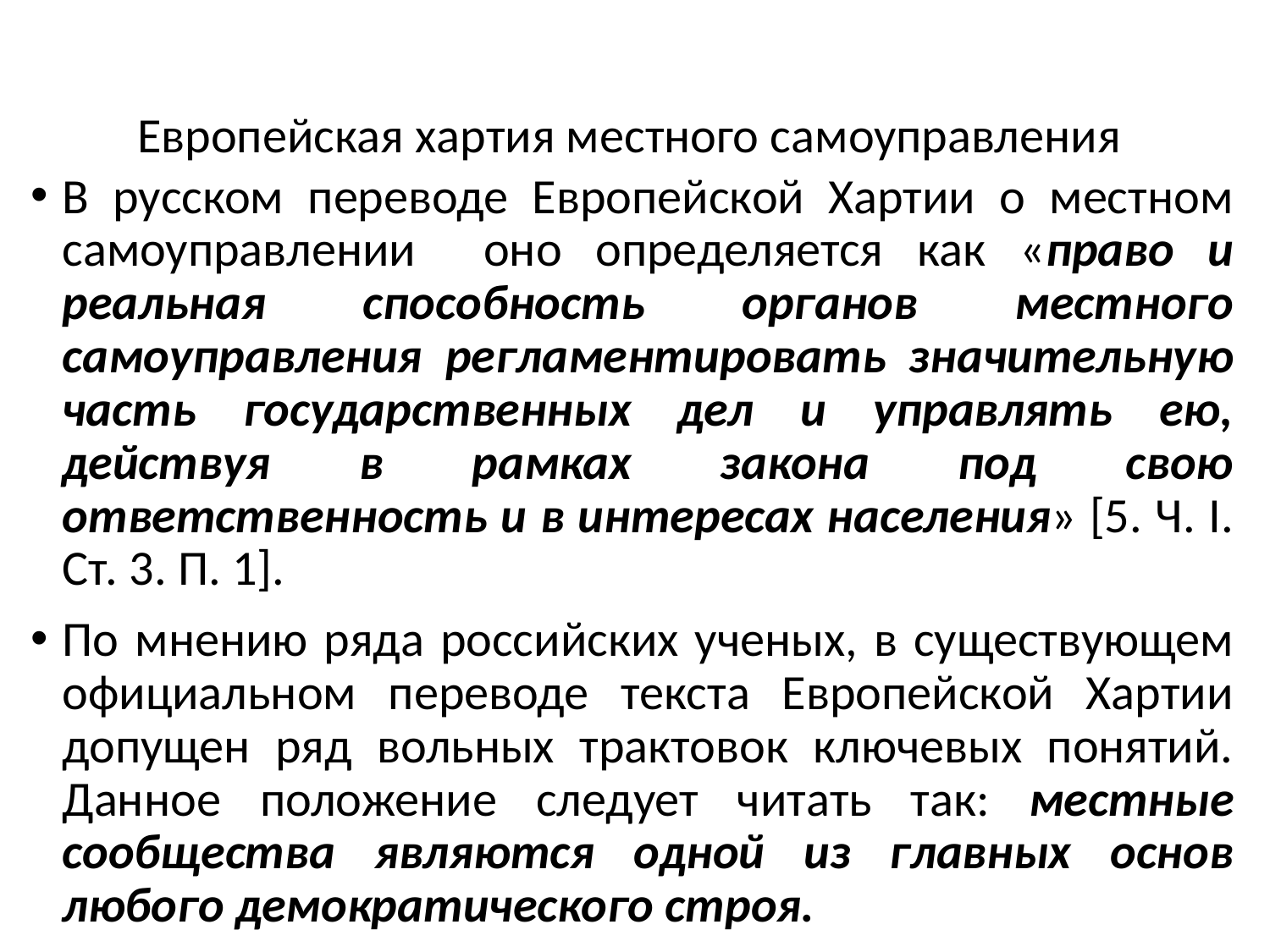

# Европейская хартия местного самоуправления
В русском переводе Европейской Хартии о местном самоуправлении  оно определяется как «право и реальная способность органов местного самоуправления регламентировать значительную часть государственных дел и управлять ею, действуя в рамках закона под свою ответственность и в интересах населения» [5. Ч. I. Ст. 3. П. 1].
По мнению ряда российских ученых, в существующем официальном переводе текста Европейской Хартии допущен ряд вольных трактовок ключевых понятий. Данное положение следует читать так: местные сообщества являются одной из главных основ любого демократического строя.